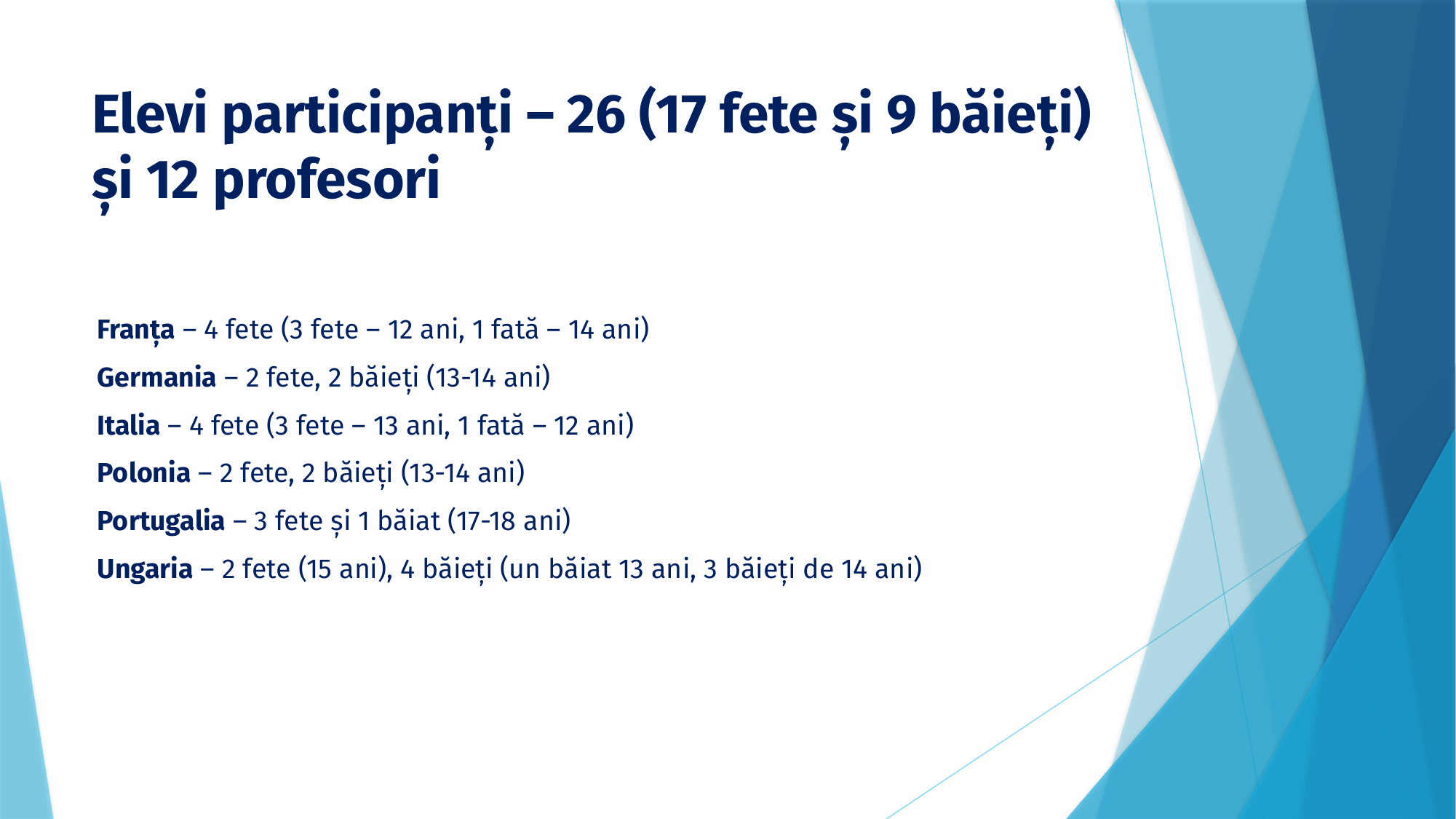

# Elevi participanți – 26 (17 fete și 9 băieți) și 12 profesori

Franța – 4 fete (3 fete – 12 ani, 1 fată – 14 ani)
Germania – 2 fete, 2 băieți (13-14 ani)
Italia – 4 fete (3 fete – 13 ani, 1 fată – 12 ani)
Polonia – 2 fete, 2 băieți (13-14 ani)
Portugalia – 3 fete și 1 băiat (17-18 ani)
Ungaria – 2 fete (15 ani), 4 băieți (un băiat 13 ani, 3 băieți de 14 ani)